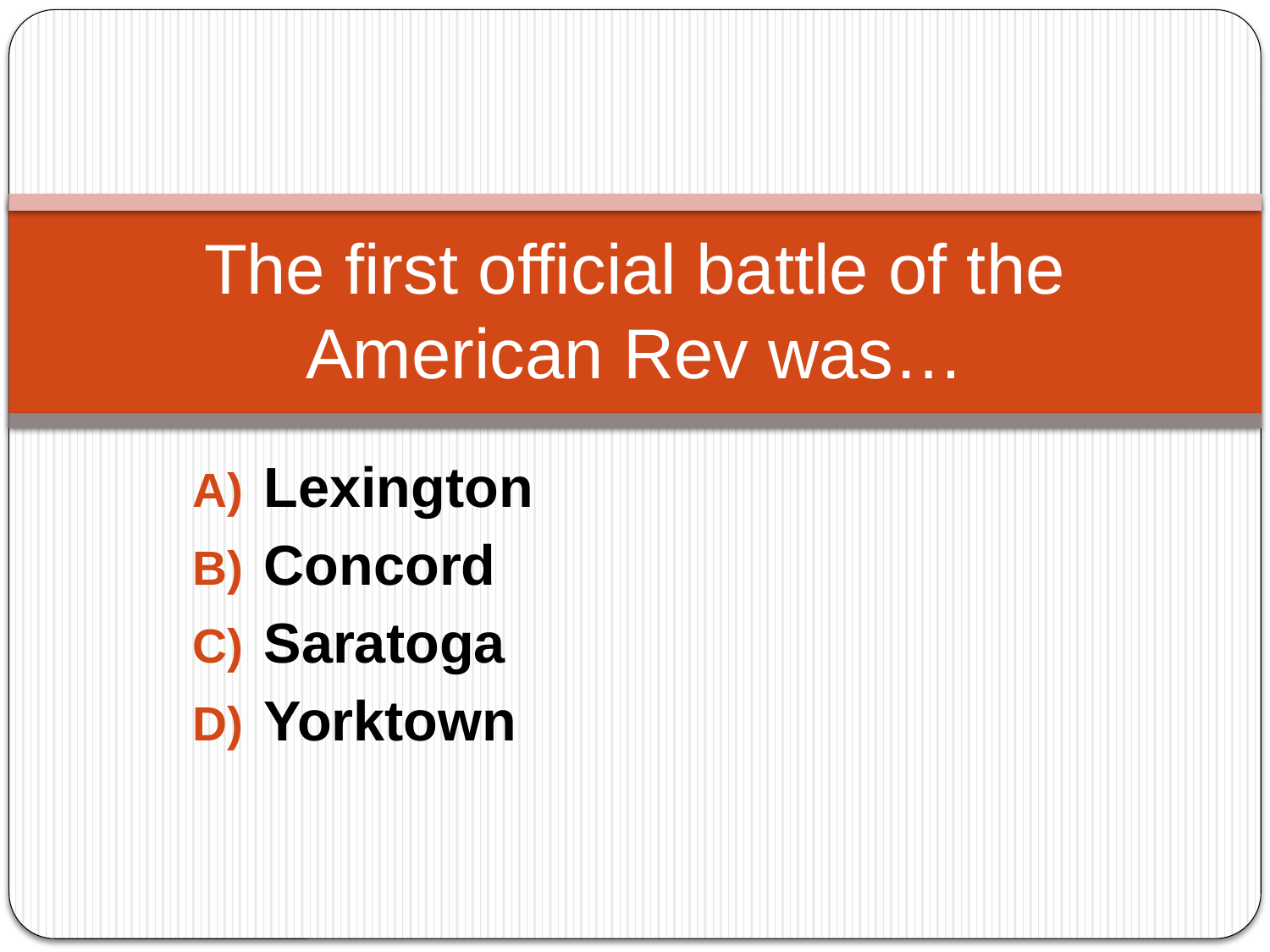

# The first official battle of the American Rev was…
Lexington
Concord
Saratoga
Yorktown